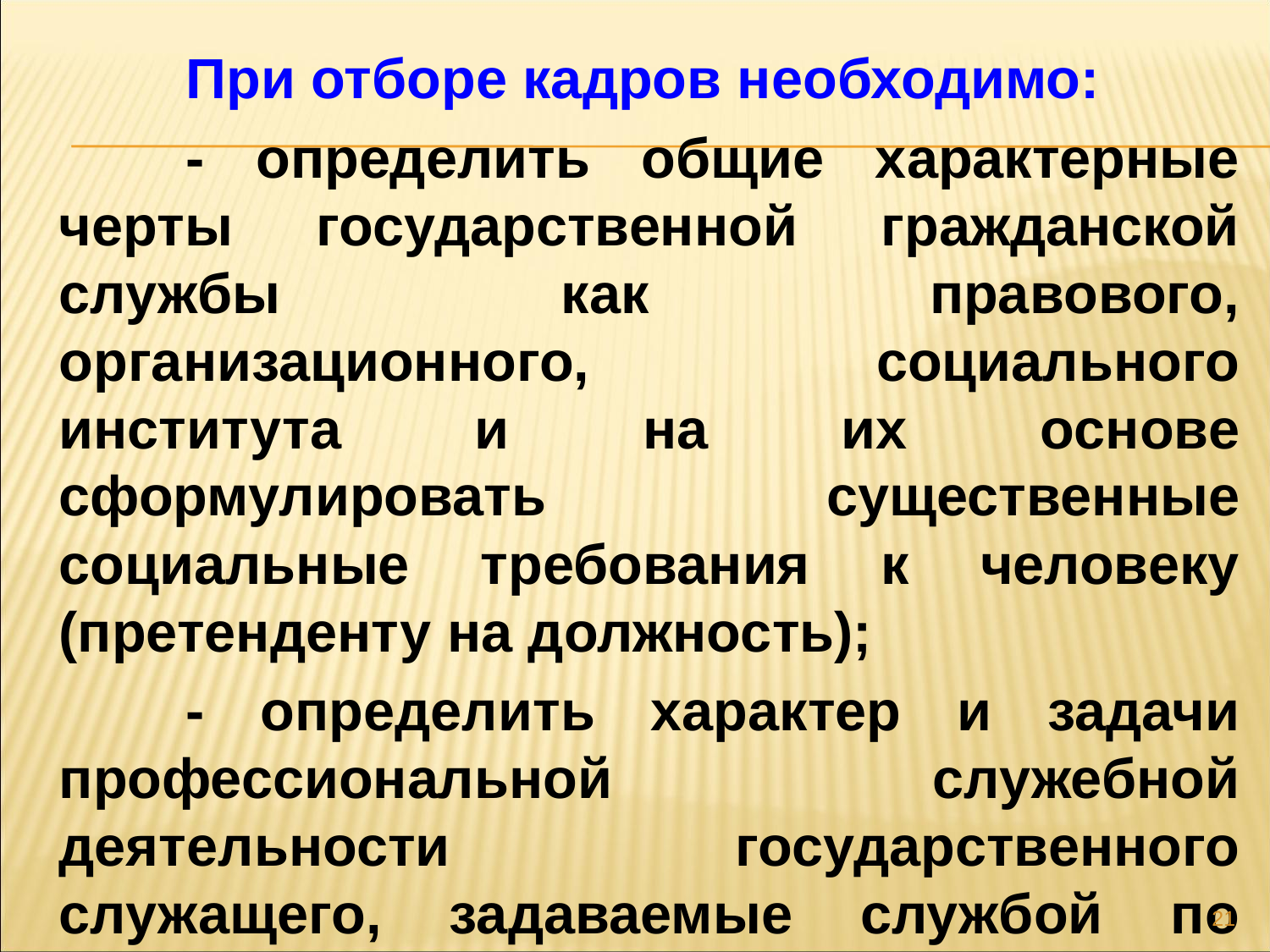

При отборе кадров необходимо:
	- определить общие характерные черты государственной гражданской службы как правового, организационного, социального института и на их основе сформулировать существенные социальные требования к человеку (претенденту на должность);
	- определить характер и задачи профессиональной служебной деятельности государственного служащего, задаваемые службой по обеспечению выполнения функций государства;
21